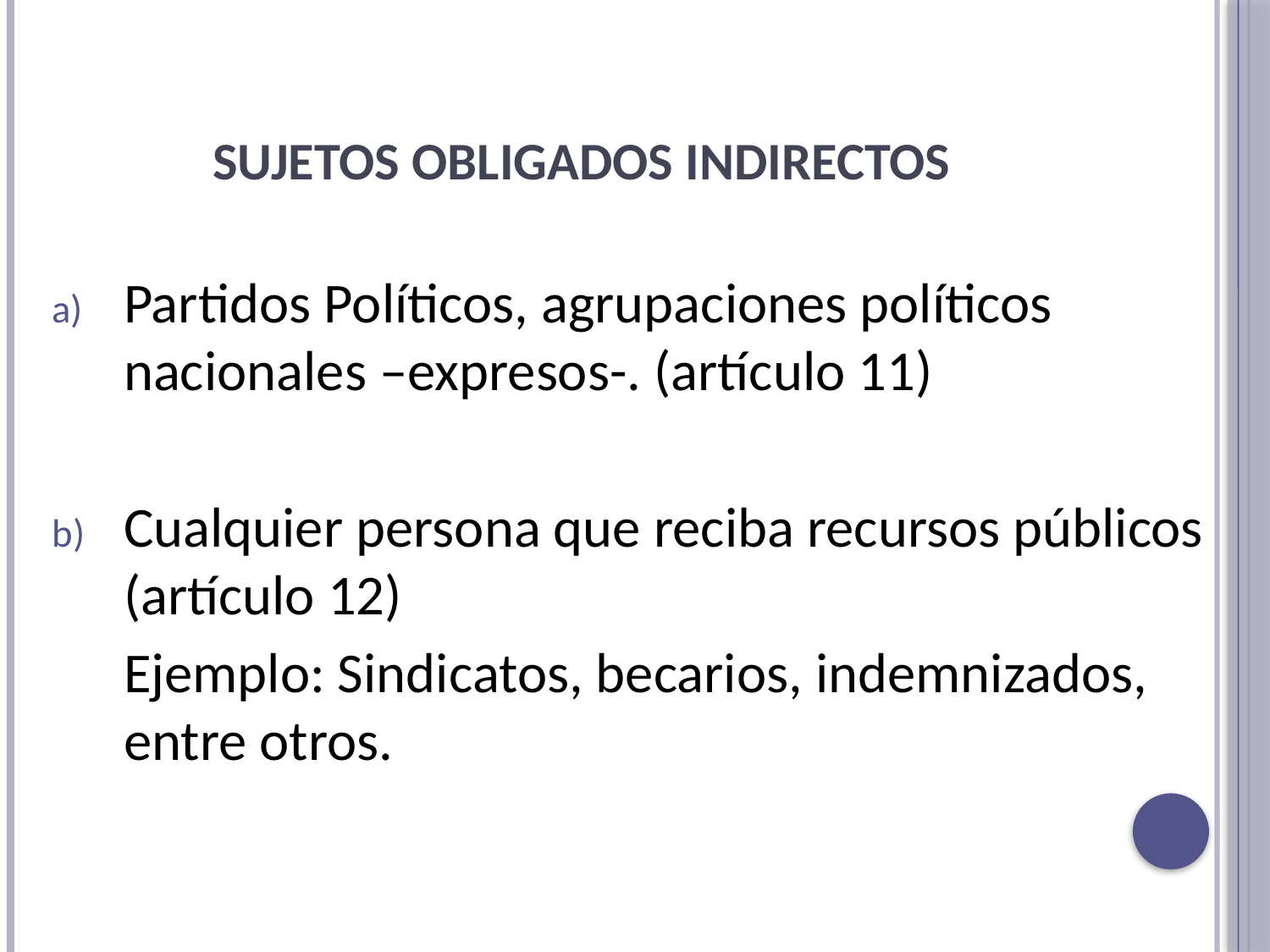

# Sujetos obligados indirectos

Partidos Políticos, agrupaciones políticos nacionales –expresos-. (artículo 11)

Cualquier persona que reciba recursos públicos (artículo 12)
 	Ejemplo: Sindicatos, becarios, indemnizados,  entre otros.